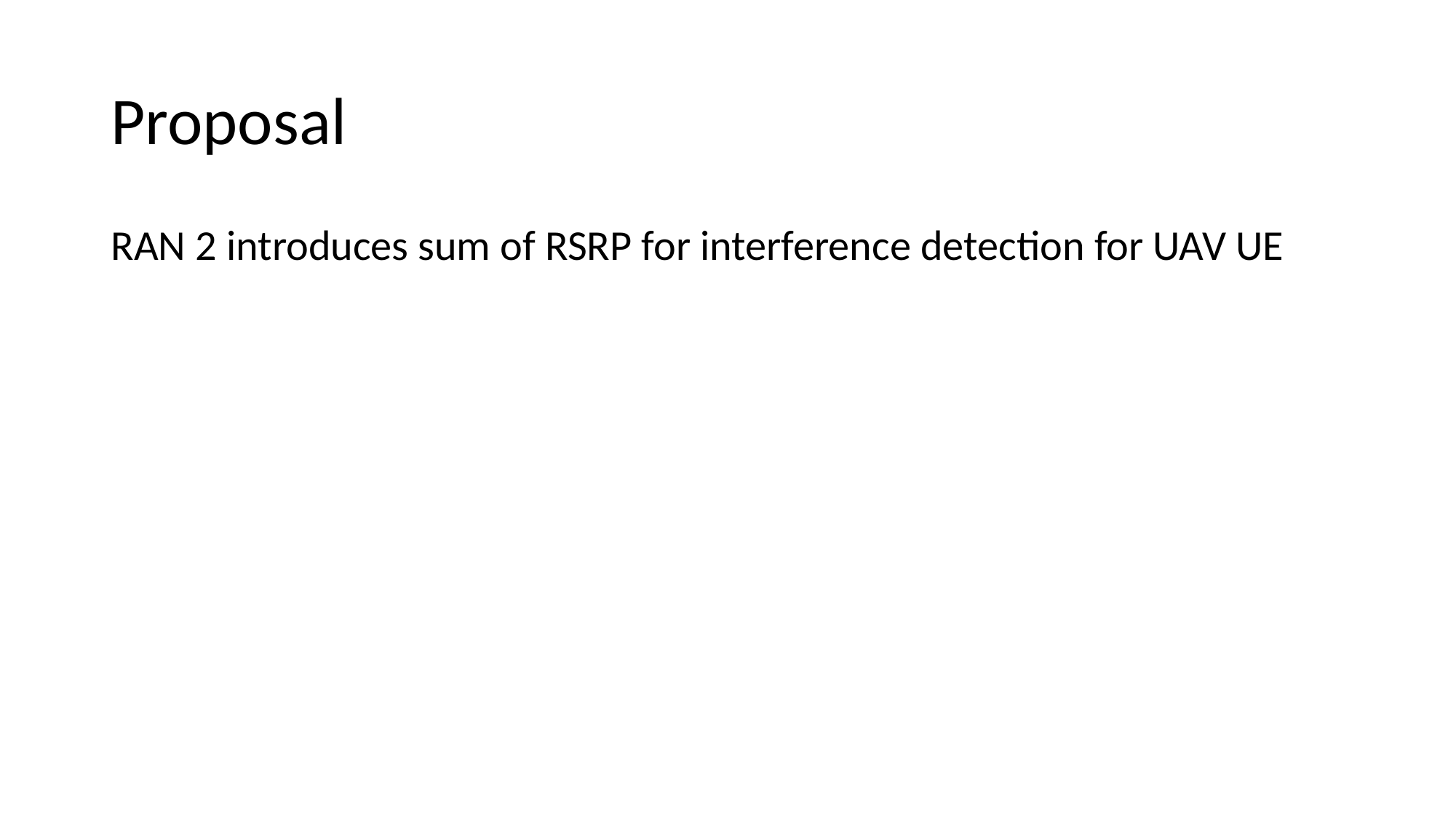

# Proposal
RAN 2 introduces sum of RSRP for interference detection for UAV UE